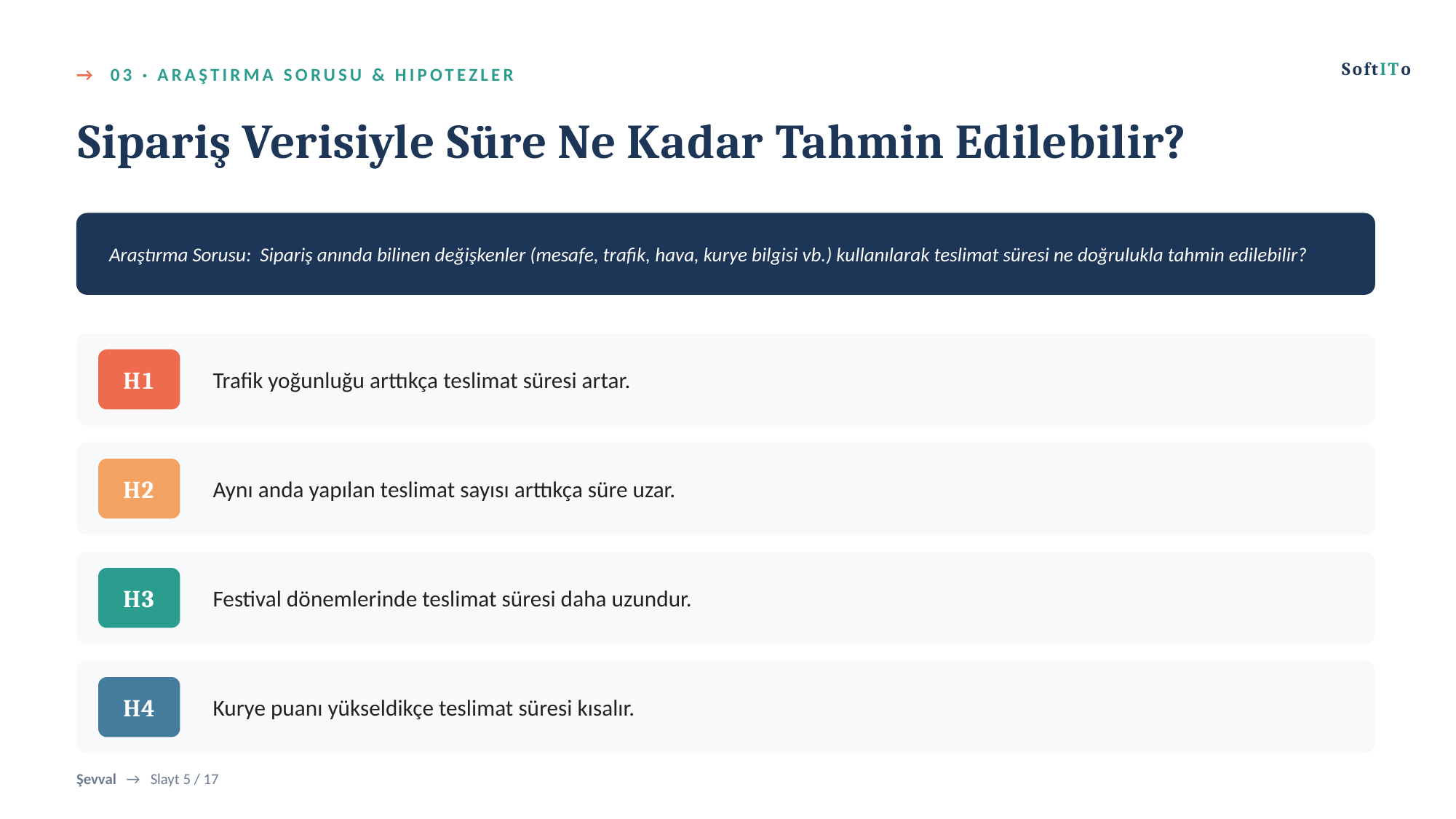

SoftITo
→  03 · ARAŞTIRMA SORUSU & HIPOTEZLER
Sipariş Verisiyle Süre Ne Kadar Tahmin Edilebilir?

Araştırma Sorusu:  Sipariş anında bilinen değişkenler (mesafe, trafik, hava, kurye bilgisi vb.) kullanılarak teslimat süresi ne doğrulukla tahmin edilebilir?

Trafik yoğunluğu arttıkça teslimat süresi artar.

H1

Aynı anda yapılan teslimat sayısı arttıkça süre uzar.

H2

Festival dönemlerinde teslimat süresi daha uzundur.

H3

Kurye puanı yükseldikçe teslimat süresi kısalır.

H4
Şevval   →   Slayt 5 / 17